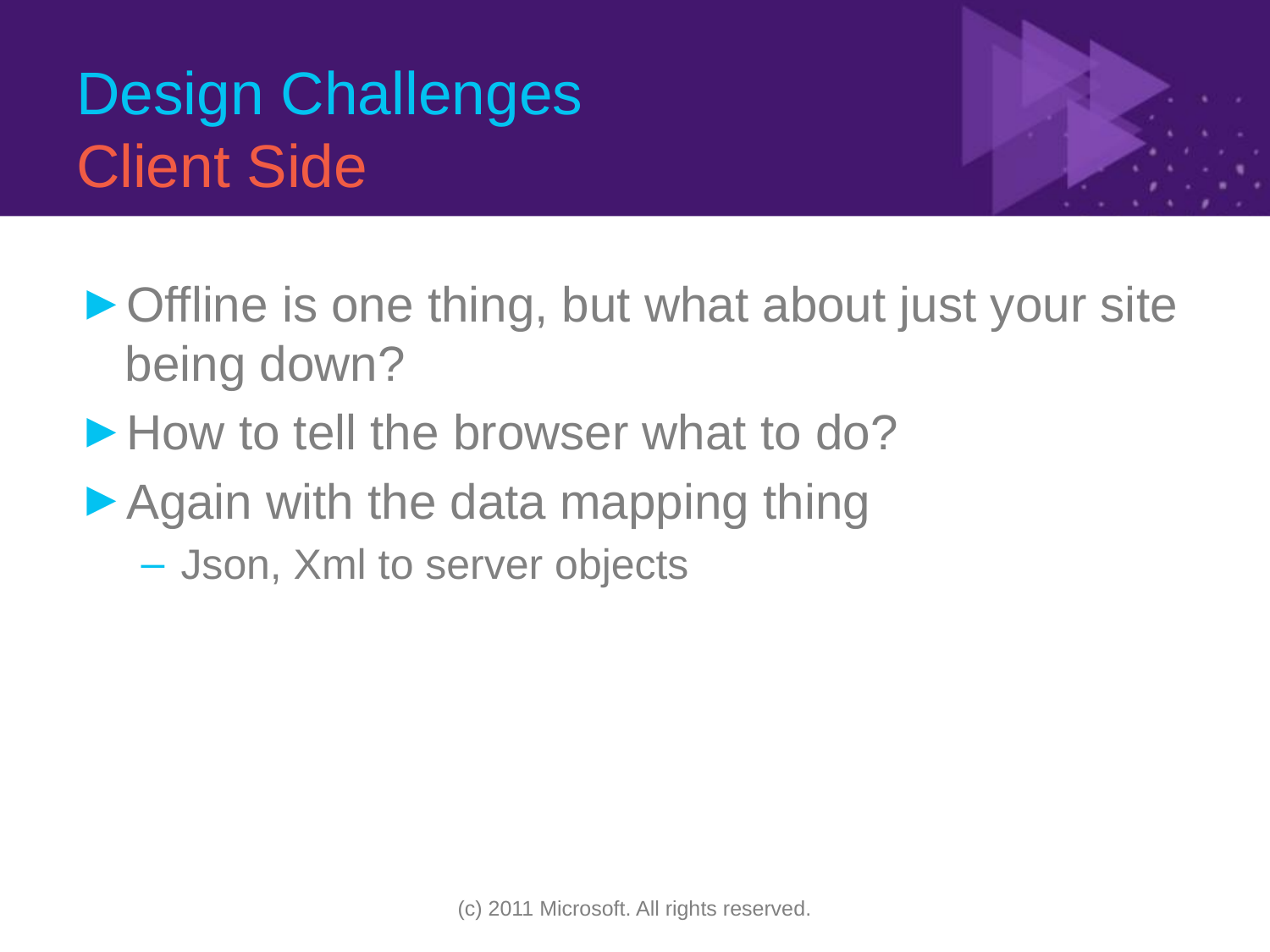

# Design Challenges Client Side
Offline is one thing, but what about just your site being down?
How to tell the browser what to do?
Again with the data mapping thing
Json, Xml to server objects

(c) 2011 Microsoft. All rights reserved.